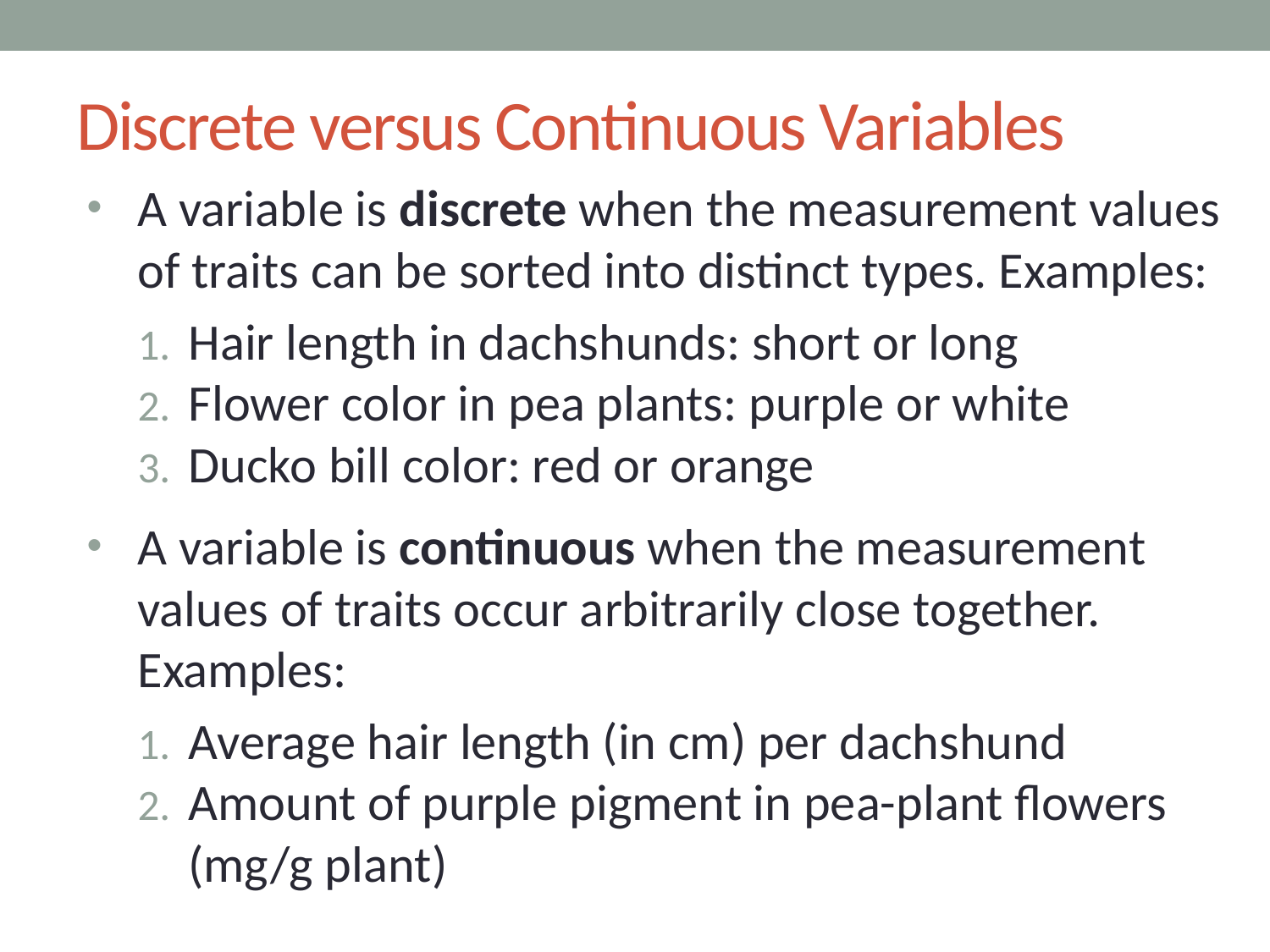

# Discrete versus Continuous Variables
A variable is discrete when the measurement values of traits can be sorted into distinct types. Examples:
Hair length in dachshunds: short or long
Flower color in pea plants: purple or white
Ducko bill color: red or orange
A variable is continuous when the measurement values of traits occur arbitrarily close together. Examples:
Average hair length (in cm) per dachshund
Amount of purple pigment in pea-plant flowers (mg/g plant)